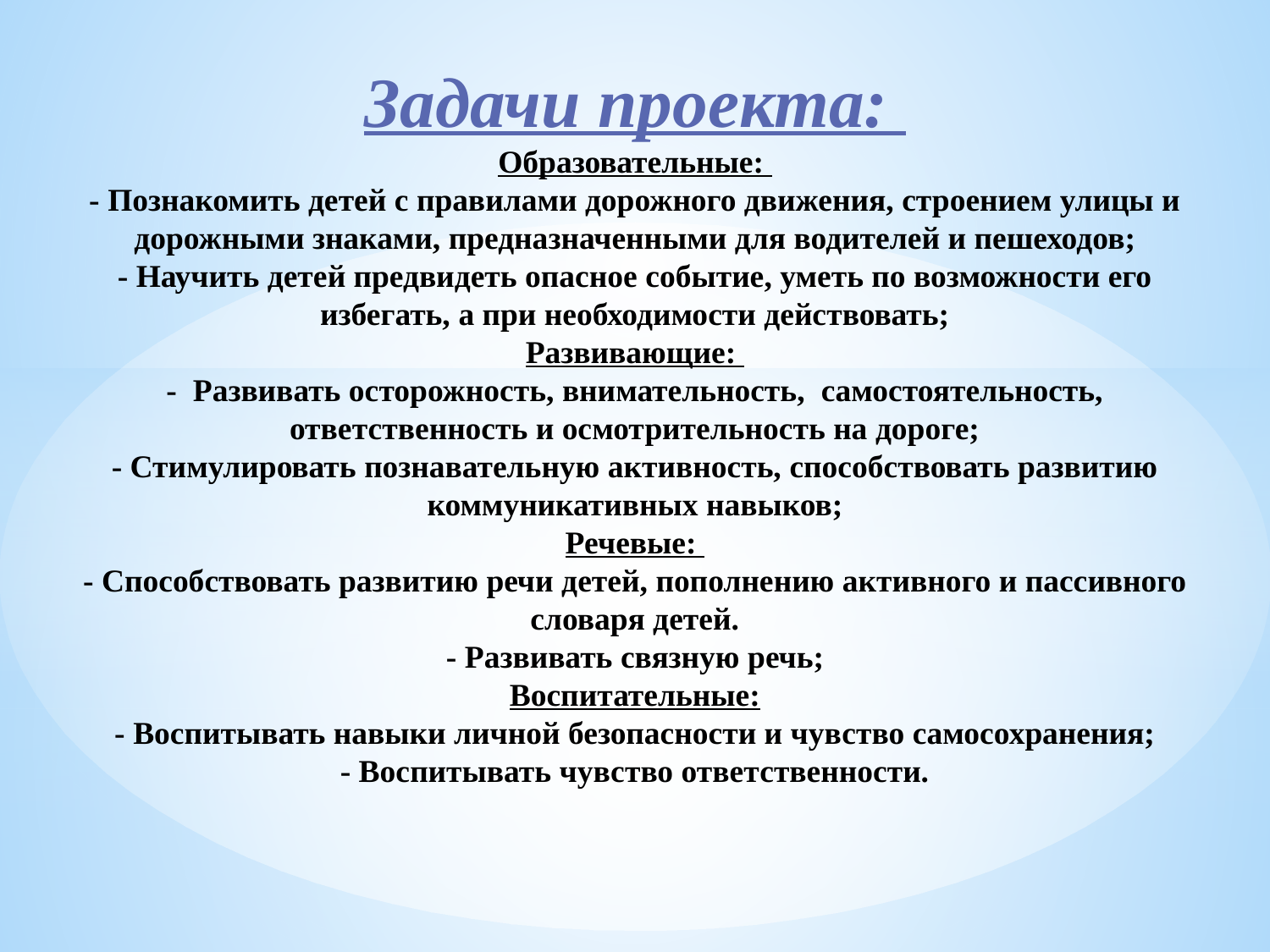

# Задачи проекта: Образовательные: - Познакомить детей с правилами дорожного движения, строением улицы и дорожными знаками, предназначенными для водителей и пешеходов; - Научить детей предвидеть опасное событие, уметь по возможности его избегать, а при необходимости действовать; Развивающие: -  Развивать осторожность, внимательность,  самостоятельность, ответственность и осмотрительность на дороге; - Стимулировать познавательную активность, способствовать развитию коммуникативных навыков; Речевые: - Способствовать развитию речи детей, пополнению активного и пассивного словаря детей. - Развивать связную речь; Воспитательные: - Воспитывать навыки личной безопасности и чувство самосохранения; - Воспитывать чувство ответственности.